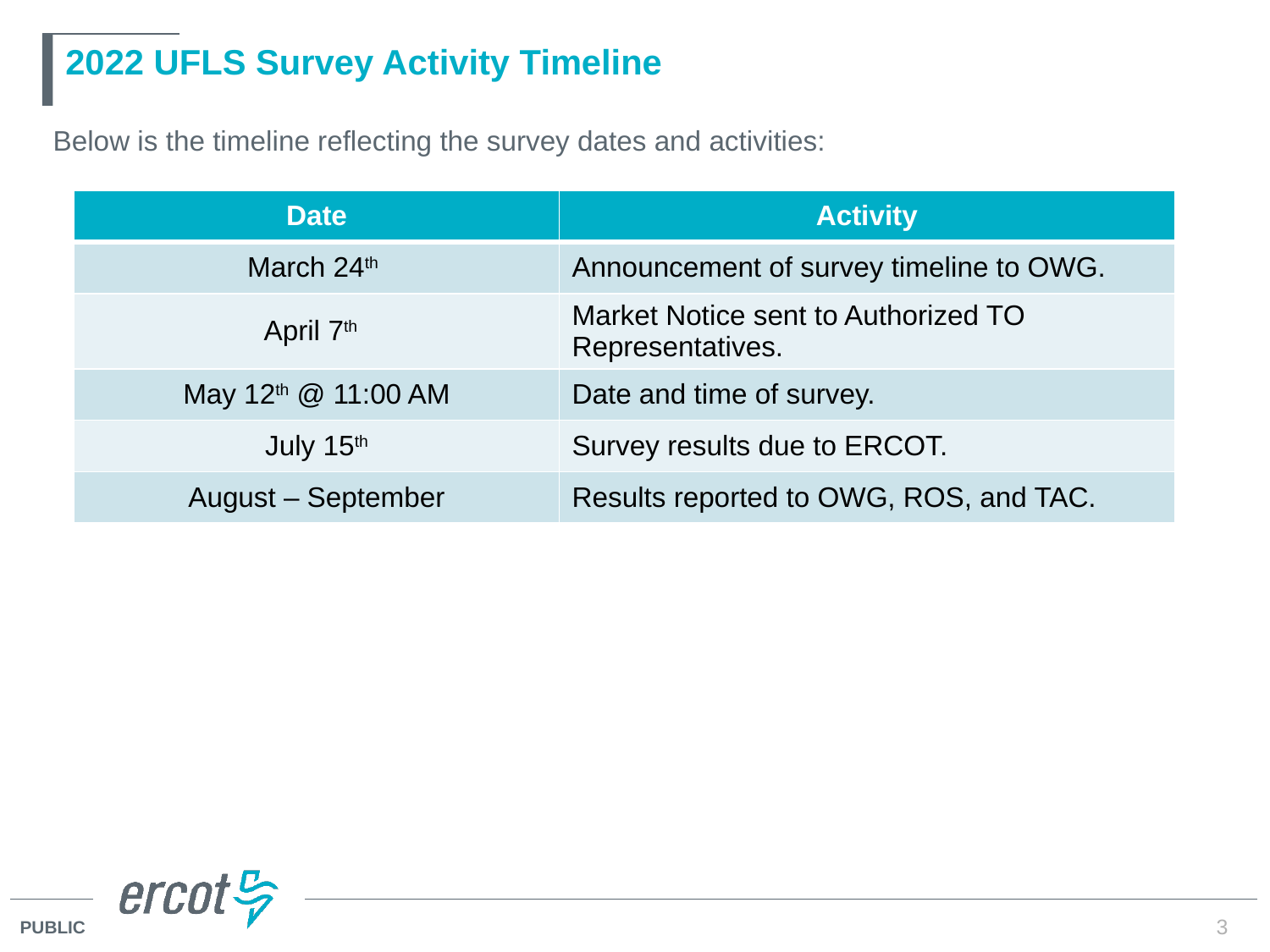

# 2022 UFLS Survey Activity Timeline
Below is the timeline reflecting the survey dates and activities:

| Date | Activity |
| --- | --- |
| March 24th | Announcement of survey timeline to OWG. |
| April 7th | Market Notice sent to Authorized TO Representatives. |
| May 12th @ 11:00 AM | Date and time of survey. |
| July 15th | Survey results due to ERCOT. |
| August – September | Results reported to OWG, ROS, and TAC. |
3